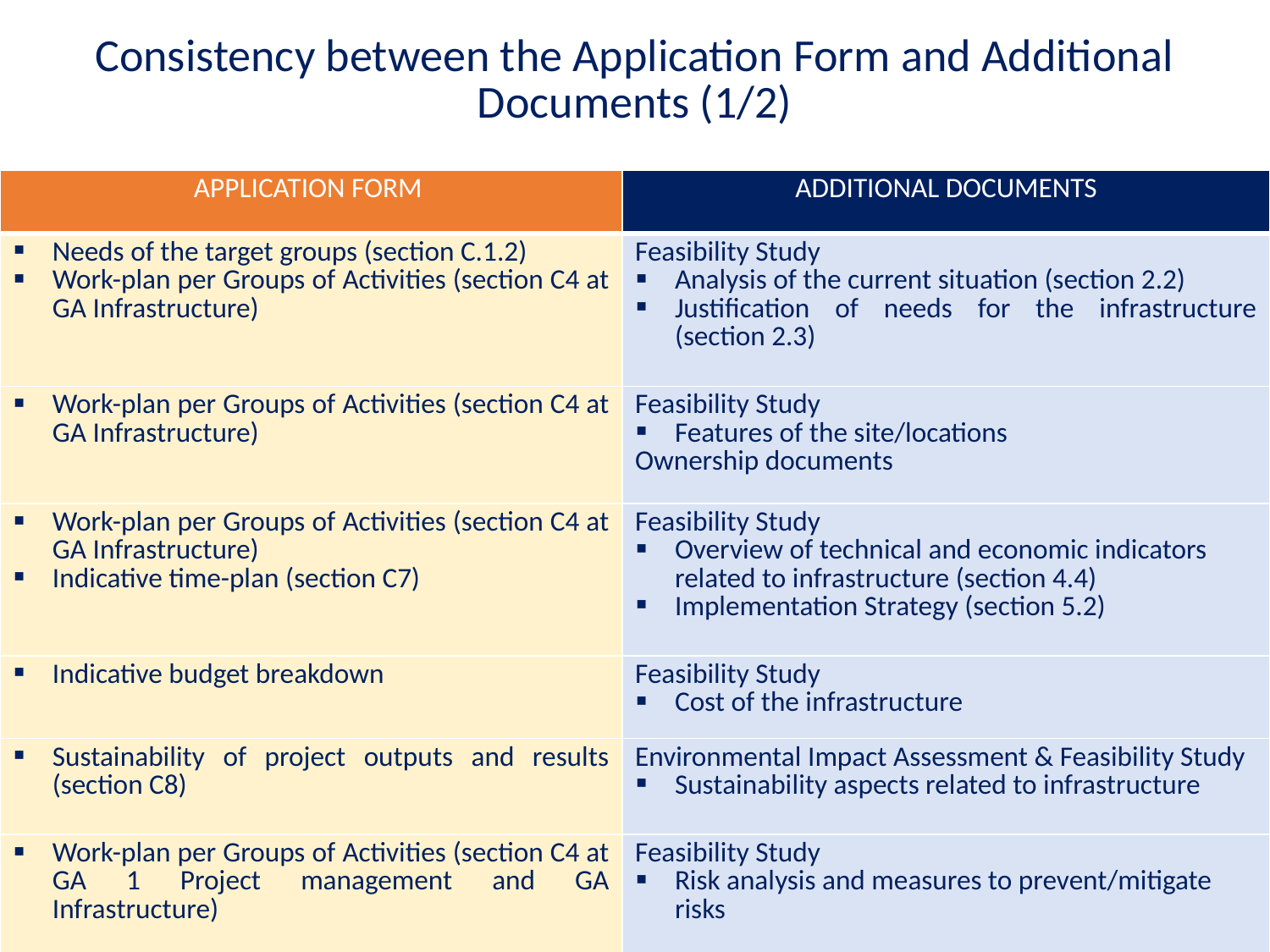

| Consistency between the Application Form and Additional Documents (1/2) |
| --- |
| APPLICATION FORM | ADDITIONAL DOCUMENTS |
| --- | --- |
| Needs of the target groups (section C.1.2) Work-plan per Groups of Activities (section C4 at GA Infrastructure) | Feasibility Study Analysis of the current situation (section 2.2) Justification of needs for the infrastructure (section 2.3) |
| Work-plan per Groups of Activities (section C4 at GA Infrastructure) | Feasibility Study Features of the site/locations Ownership documents |
| Work-plan per Groups of Activities (section C4 at GA Infrastructure) Indicative time-plan (section C7) | Feasibility Study Overview of technical and economic indicators related to infrastructure (section 4.4) Implementation Strategy (section 5.2) |
| Indicative budget breakdown | Feasibility Study Cost of the infrastructure |
| Sustainability of project outputs and results (section C8) | Environmental Impact Assessment & Feasibility Study Sustainability aspects related to infrastructure |
| Work-plan per Groups of Activities (section C4 at GA 1 Project management and GA Infrastructure) | Feasibility Study Risk analysis and measures to prevent/mitigate risks |
5